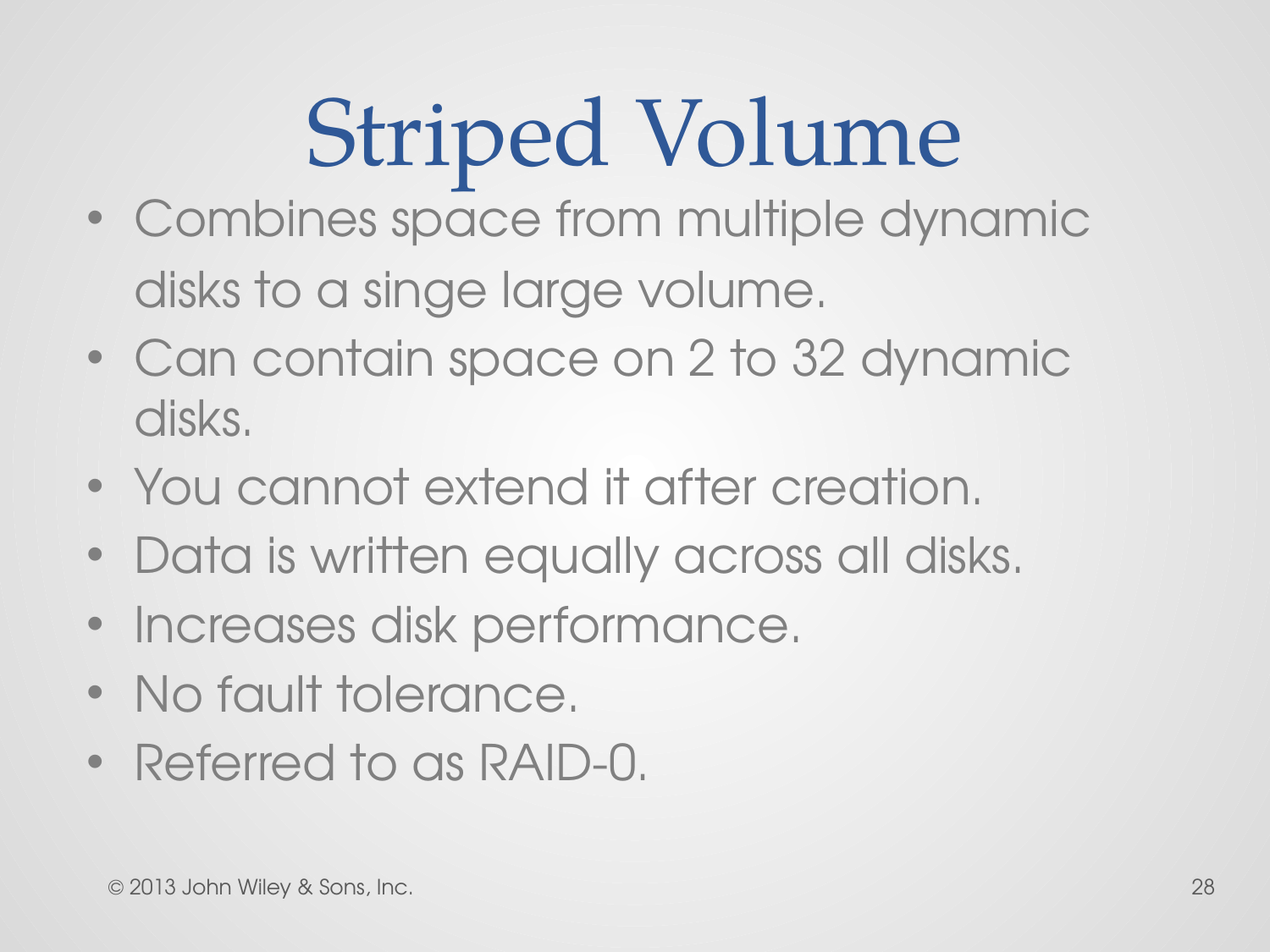

# Striped Volume
Combines space from multiple dynamic disks to a singe large volume.
Can contain space on 2 to 32 dynamic disks.
You cannot extend it after creation.
Data is written equally across all disks.
Increases disk performance.
No fault tolerance.
Referred to as RAID-0.

© 2013 John Wiley & Sons, Inc.
28